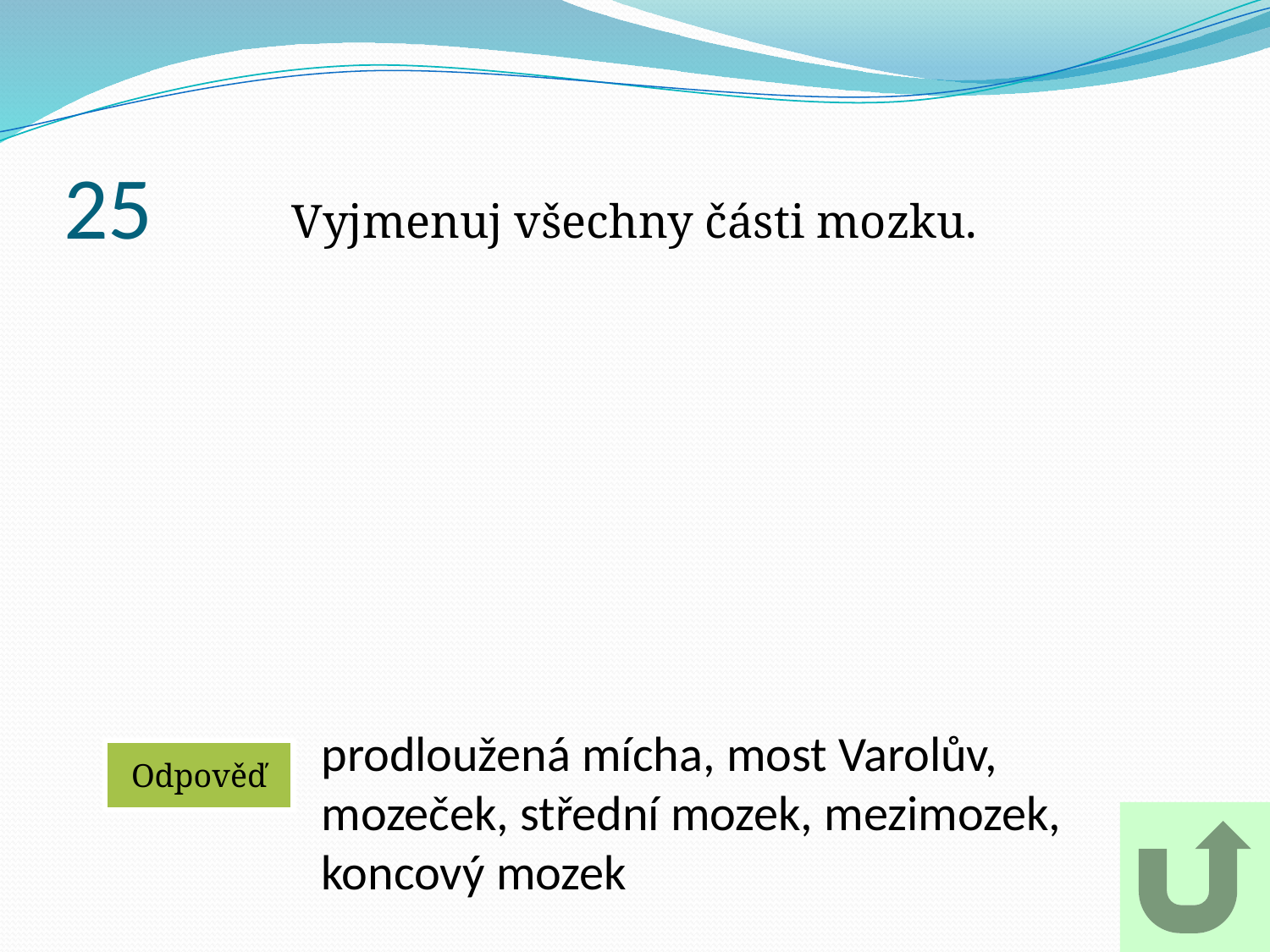

# 25
Vyjmenuj všechny části mozku.

prodloužená mícha, most Varolův,
mozeček, střední mozek, mezimozek,
koncový mozek
Odpověď